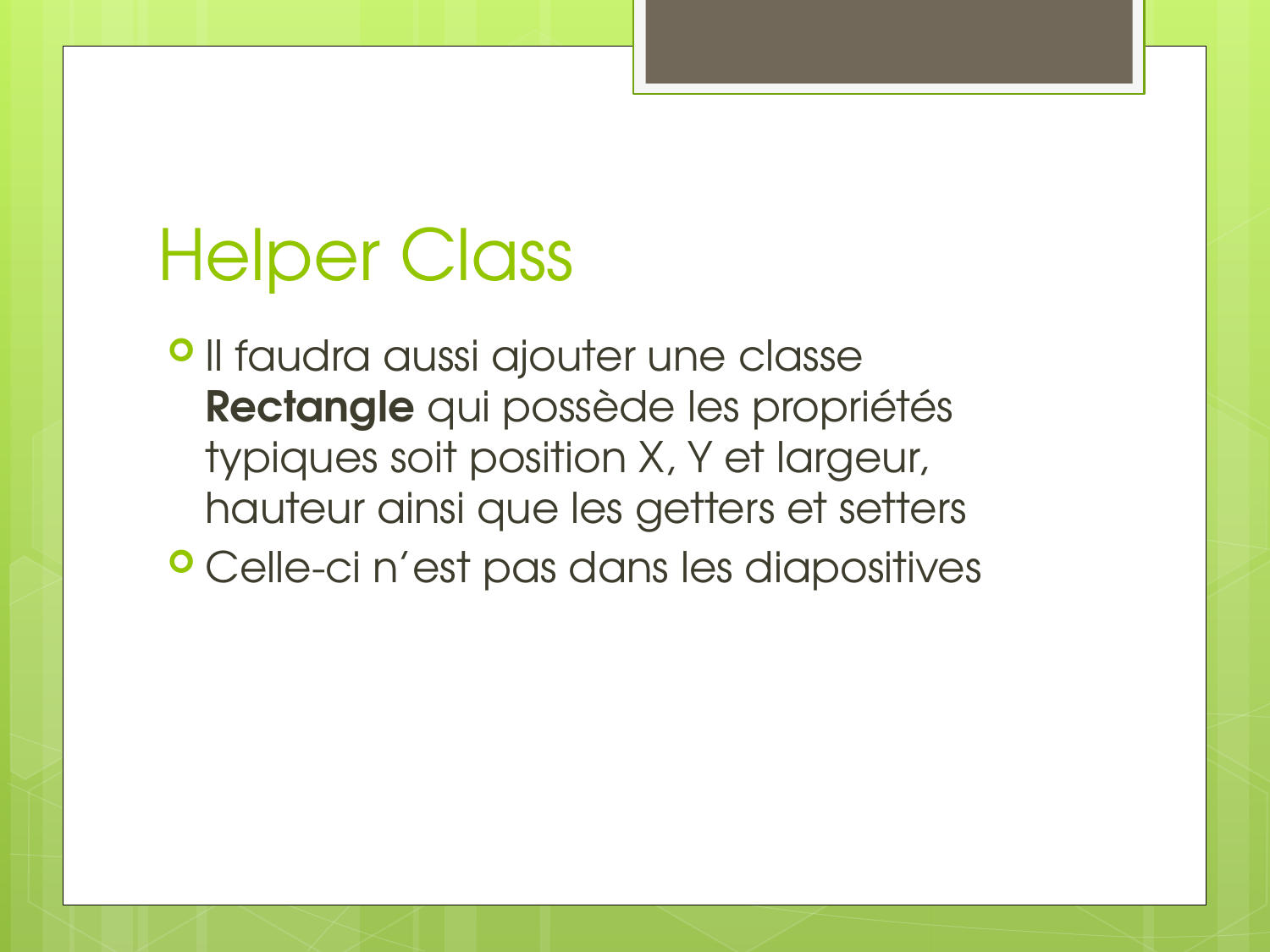

# Helper Class
Il faudra aussi ajouter une classe Rectangle qui possède les propriétés typiques soit position X, Y et largeur, hauteur ainsi que les getters et setters
Celle-ci n’est pas dans les diapositives